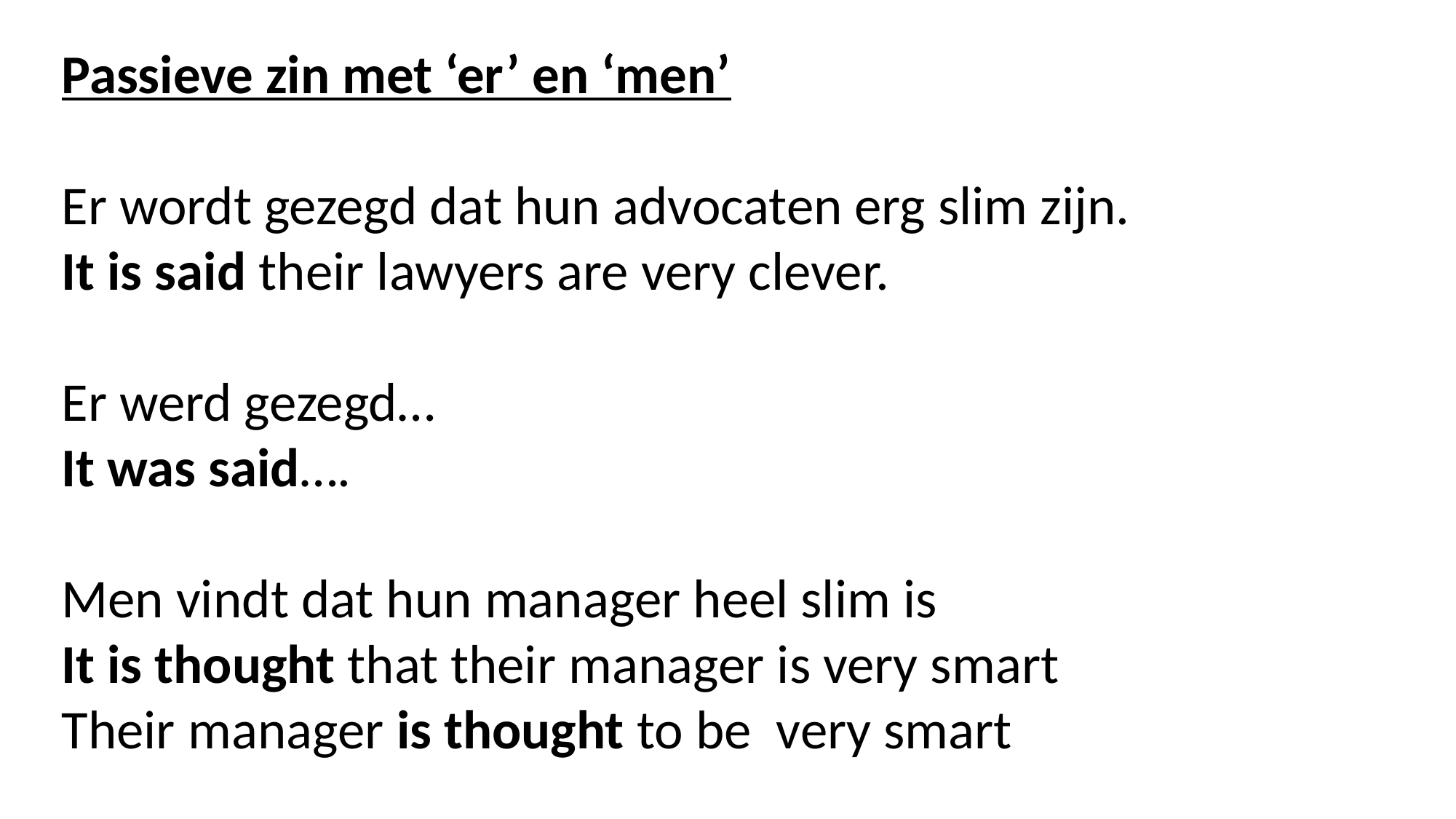

Passieve zin met ‘er’ en ‘men’

Er wordt gezegd dat hun advocaten erg slim zijn.
It is said their lawyers are very clever.

Er werd gezegd…
It was said….

Men vindt dat hun manager heel slim is
It is thought that their manager is very smart
Their manager is thought to be  very smart